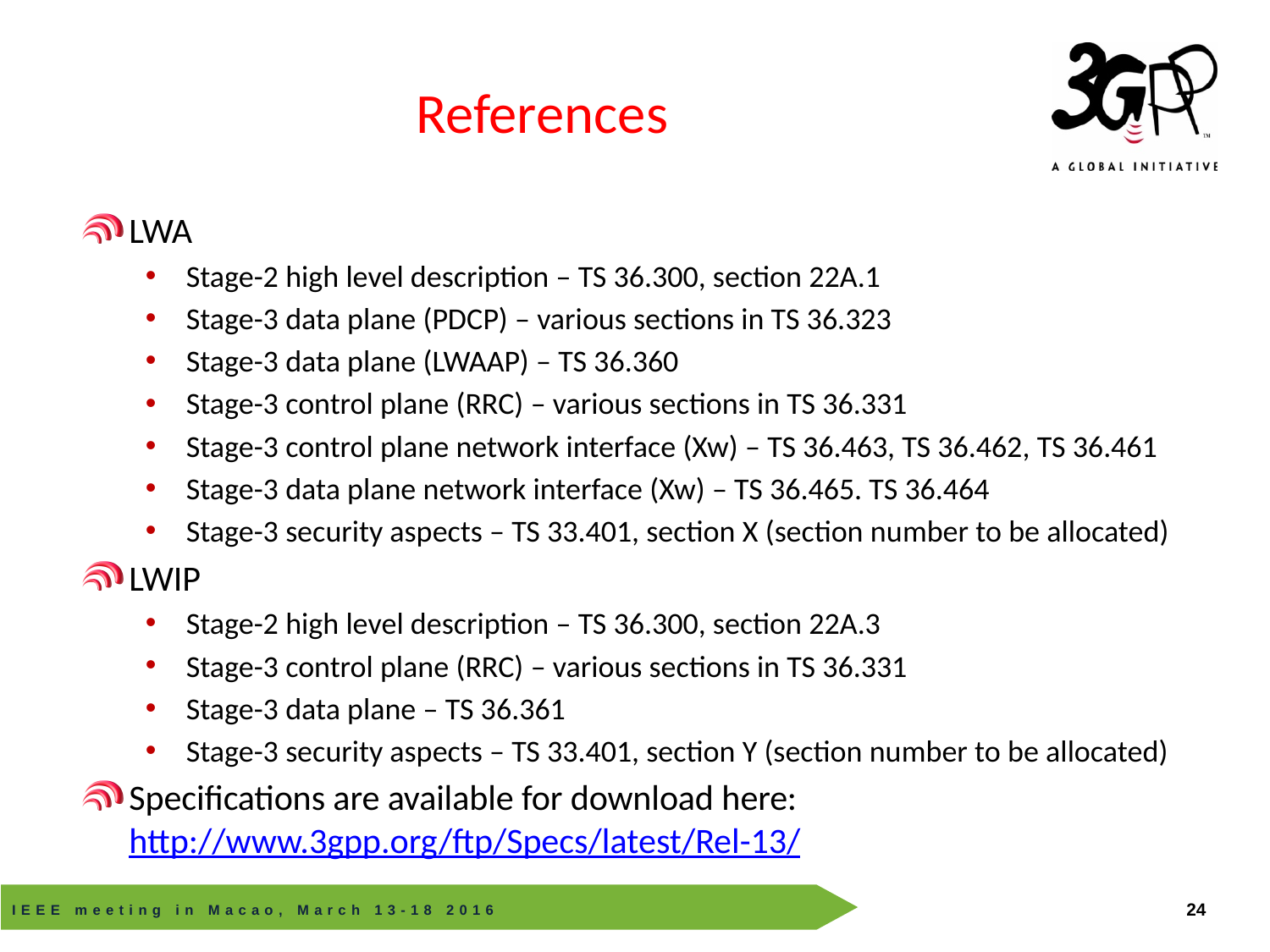

# References
LWA
Stage-2 high level description – TS 36.300, section 22A.1
Stage-3 data plane (PDCP) – various sections in TS 36.323
Stage-3 data plane (LWAAP) – TS 36.360
Stage-3 control plane (RRC) – various sections in TS 36.331
Stage-3 control plane network interface (Xw) – TS 36.463, TS 36.462, TS 36.461
Stage-3 data plane network interface (Xw) – TS 36.465. TS 36.464
Stage-3 security aspects – TS 33.401, section X (section number to be allocated)
LWIP
Stage-2 high level description – TS 36.300, section 22A.3
Stage-3 control plane (RRC) – various sections in TS 36.331
Stage-3 data plane – TS 36.361
Stage-3 security aspects – TS 33.401, section Y (section number to be allocated)
Specifications are available for download here: http://www.3gpp.org/ftp/Specs/latest/Rel-13/